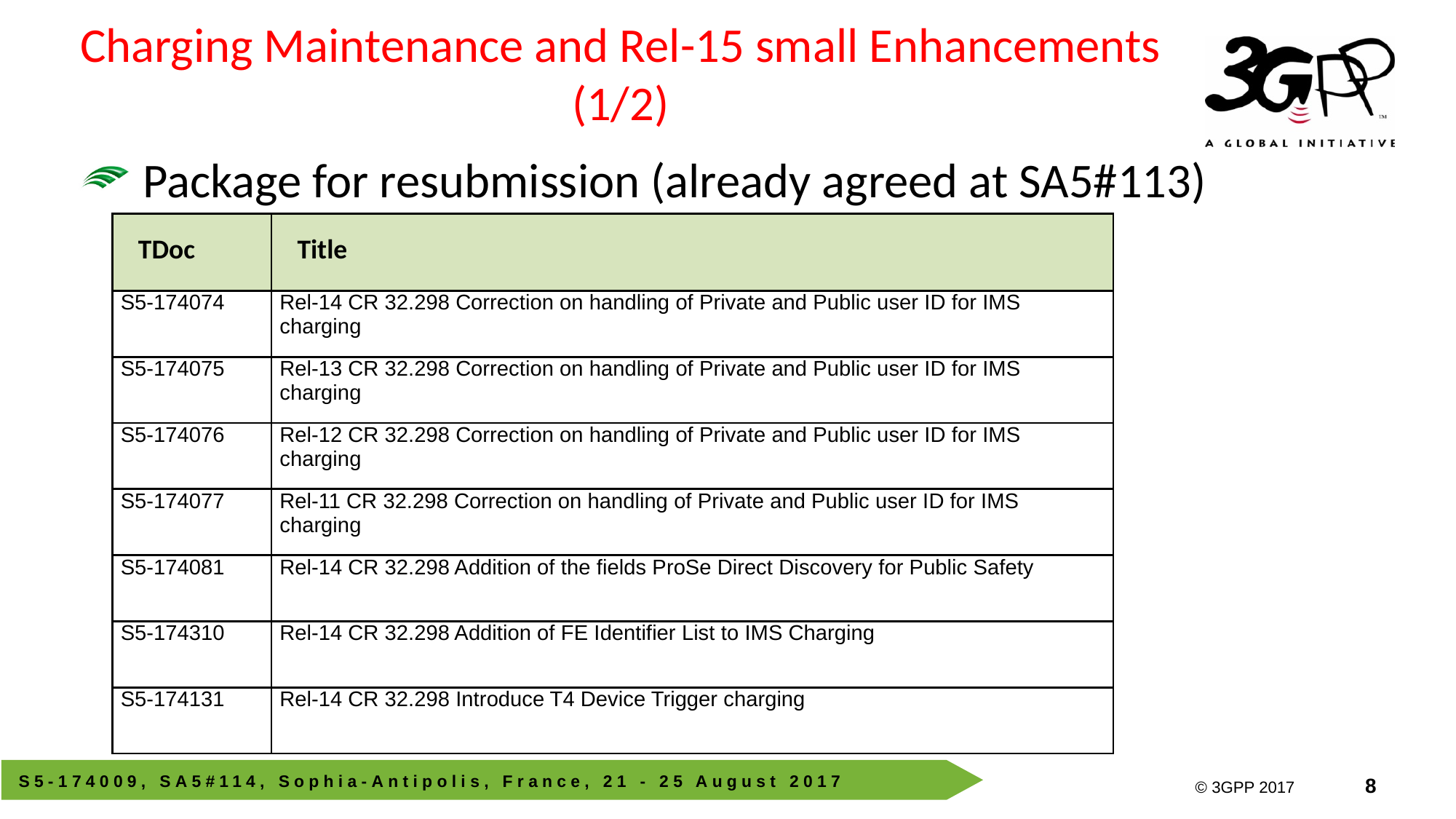

Charging Maintenance and Rel-15 small Enhancements (1/2)
Package for resubmission (already agreed at SA5#113)
| TDoc | Title |
| --- | --- |
| S5-174074 | Rel-14 CR 32.298 Correction on handling of Private and Public user ID for IMS charging |
| S5-174075 | Rel-13 CR 32.298 Correction on handling of Private and Public user ID for IMS charging |
| S5-174076 | Rel-12 CR 32.298 Correction on handling of Private and Public user ID for IMS charging |
| S5-174077 | Rel-11 CR 32.298 Correction on handling of Private and Public user ID for IMS charging |
| S5-174081 | Rel-14 CR 32.298 Addition of the fields ProSe Direct Discovery for Public Safety |
| S5-174310 | Rel-14 CR 32.298 Addition of FE Identifier List to IMS Charging |
| S5-174131 | Rel-14 CR 32.298 Introduce T4 Device Trigger charging |